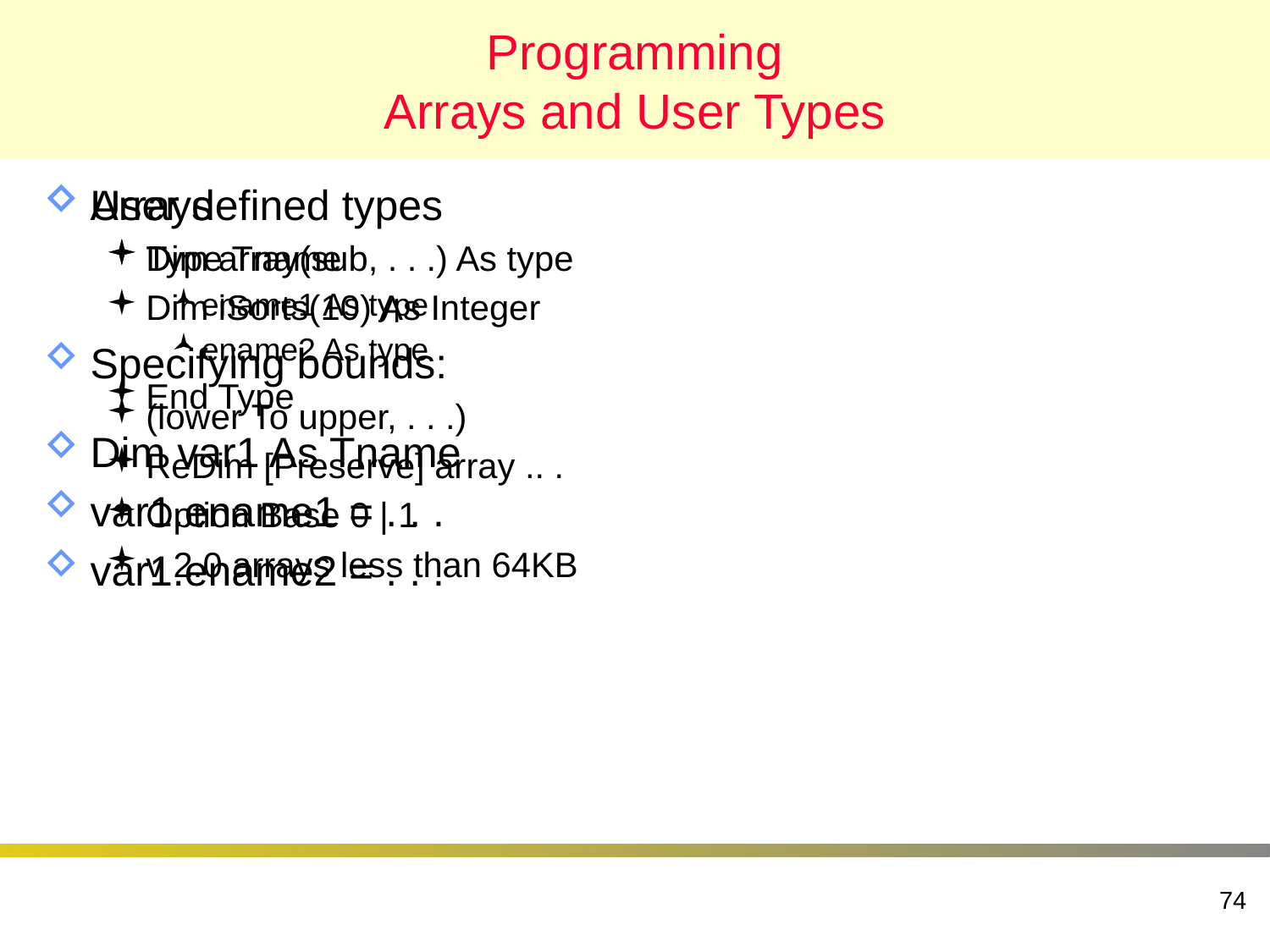

# Programming Arrays and User Types
Arrays
Dim array(sub, . . .) As type
Dim iSorts(10) As Integer
Specifying bounds:
(lower To upper, . . .)
ReDim [Preserve] array .. .
Option Base 0 | 1
v 2.0 arrays less than 64KB
User defined types
Type Tname
ename1 As type
ename2 As type
End Type
Dim var1 As Tname
var1.ename1 = . . .
var1.ename2 = . . .
74